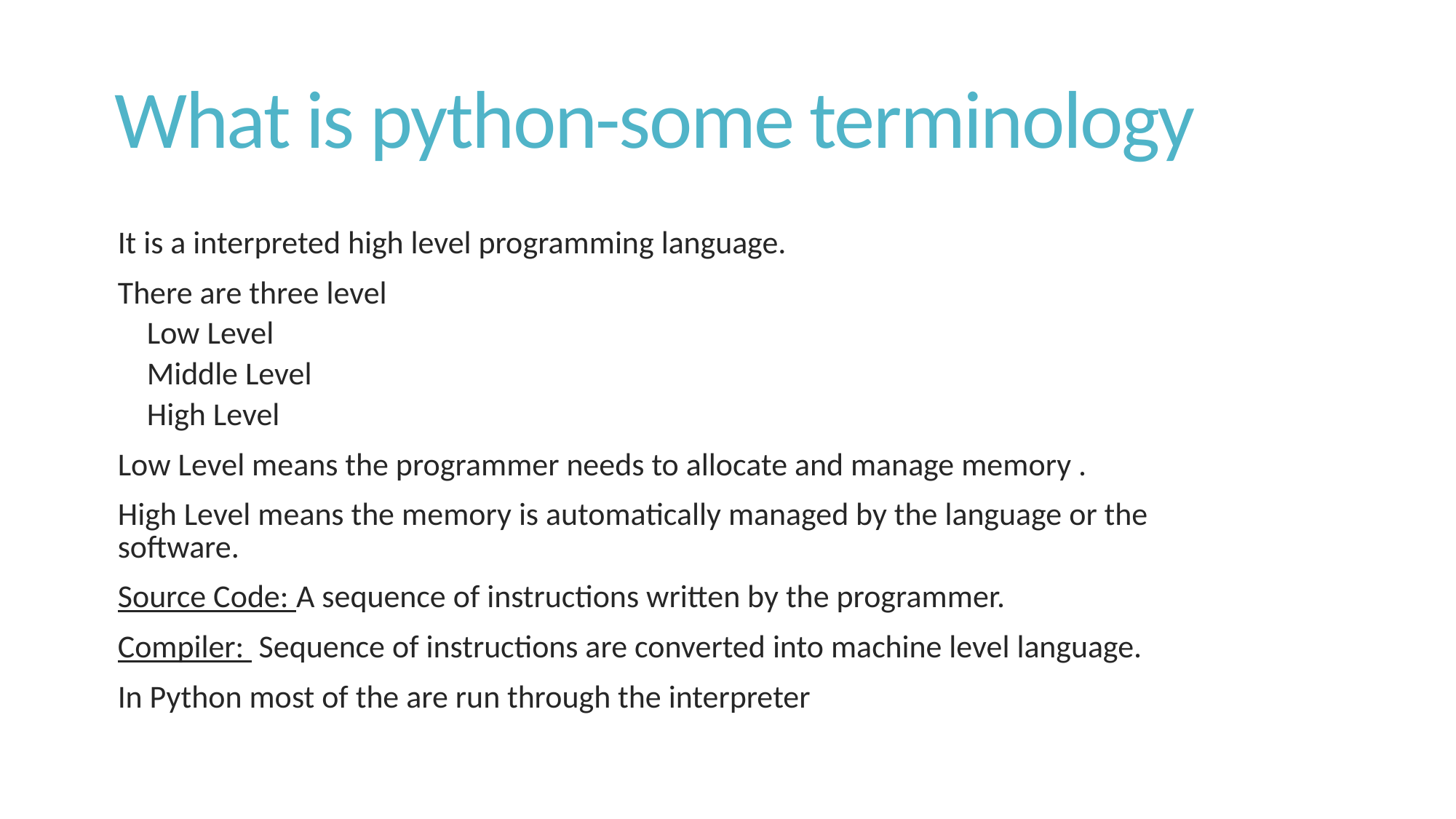

# What is python-some terminology
It is a interpreted high level programming language.
There are three level
Low Level
Middle Level
High Level
Low Level means the programmer needs to allocate and manage memory .
High Level means the memory is automatically managed by the language or the software.
Source Code: A sequence of instructions written by the programmer.
Compiler:  Sequence of instructions are converted into machine level language.
In Python most of the are run through the interpreter